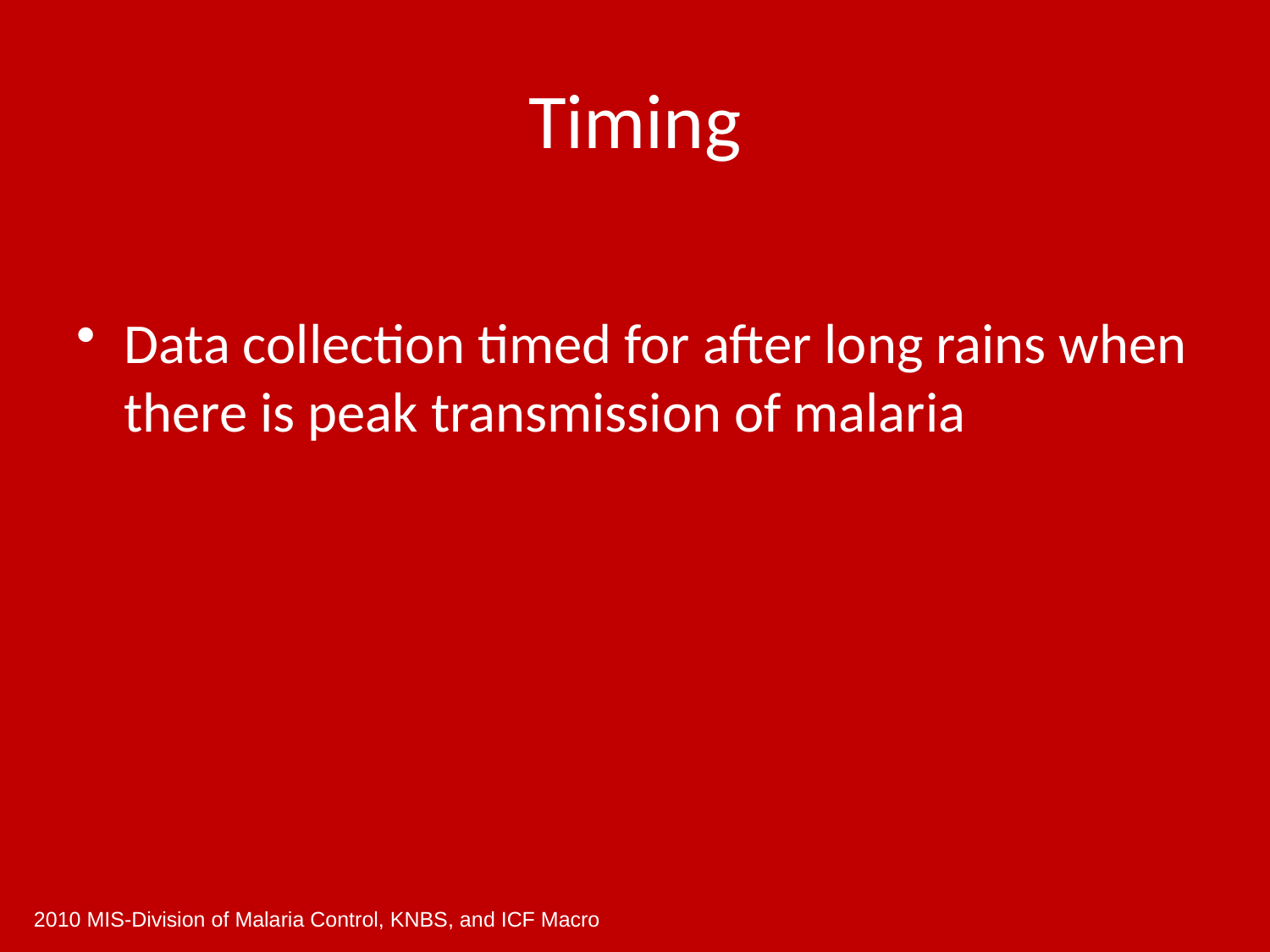

# Timing

Data collection timed for after long rains when there is peak transmission of malaria
2010 MIS-Division of Malaria Control, KNBS, and ICF Macro